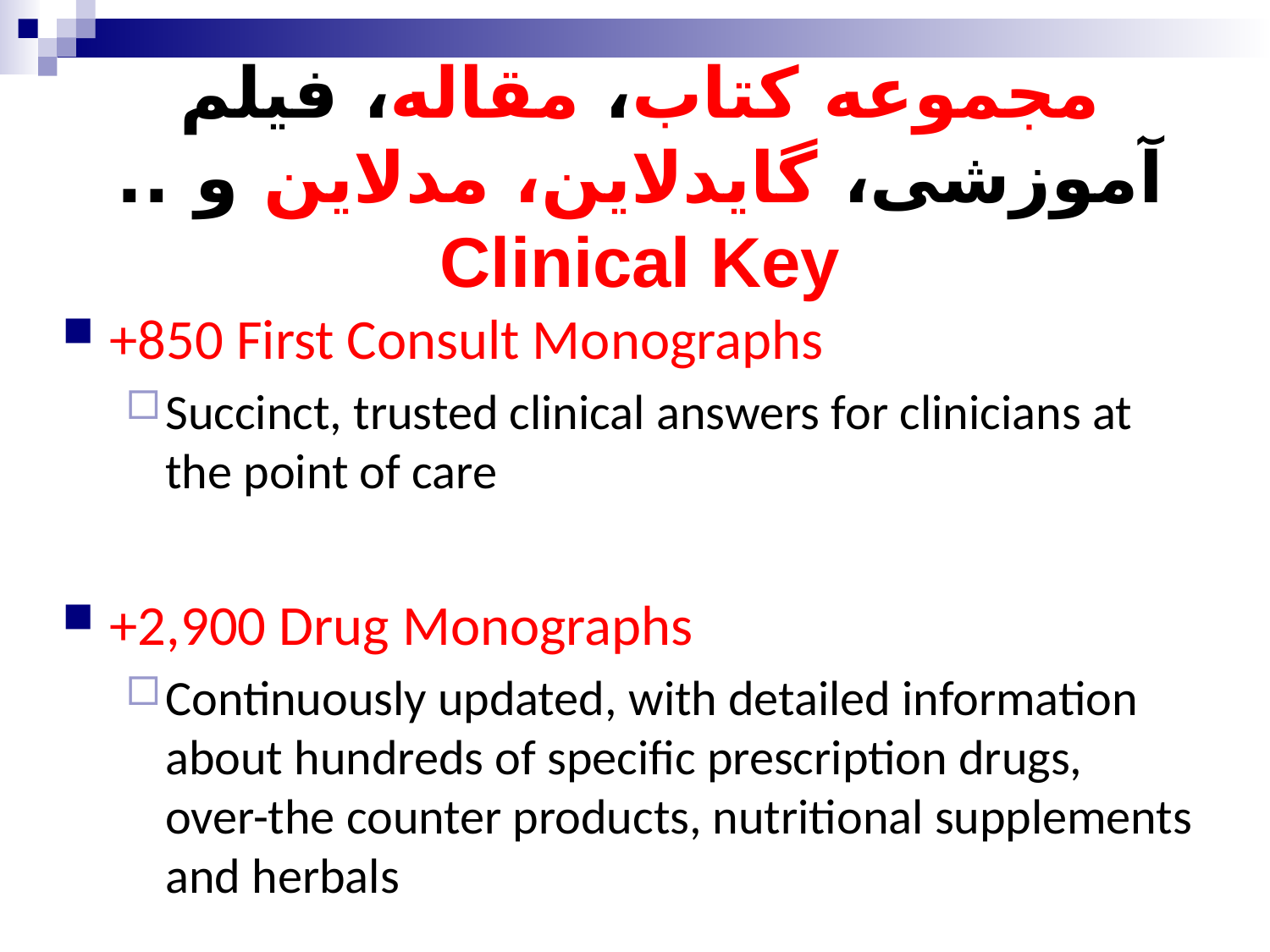

# مجموعه کتاب، مقاله، فيلم آموزشی، گايدلاين، مدلاين و .. Clinical Key
+850 First Consult Monographs
Succinct, trusted clinical answers for clinicians at the point of care

+2,900 Drug Monographs
Continuously updated, with detailed information about hundreds of specific prescription drugs, over-the counter products, nutritional supplements and herbals